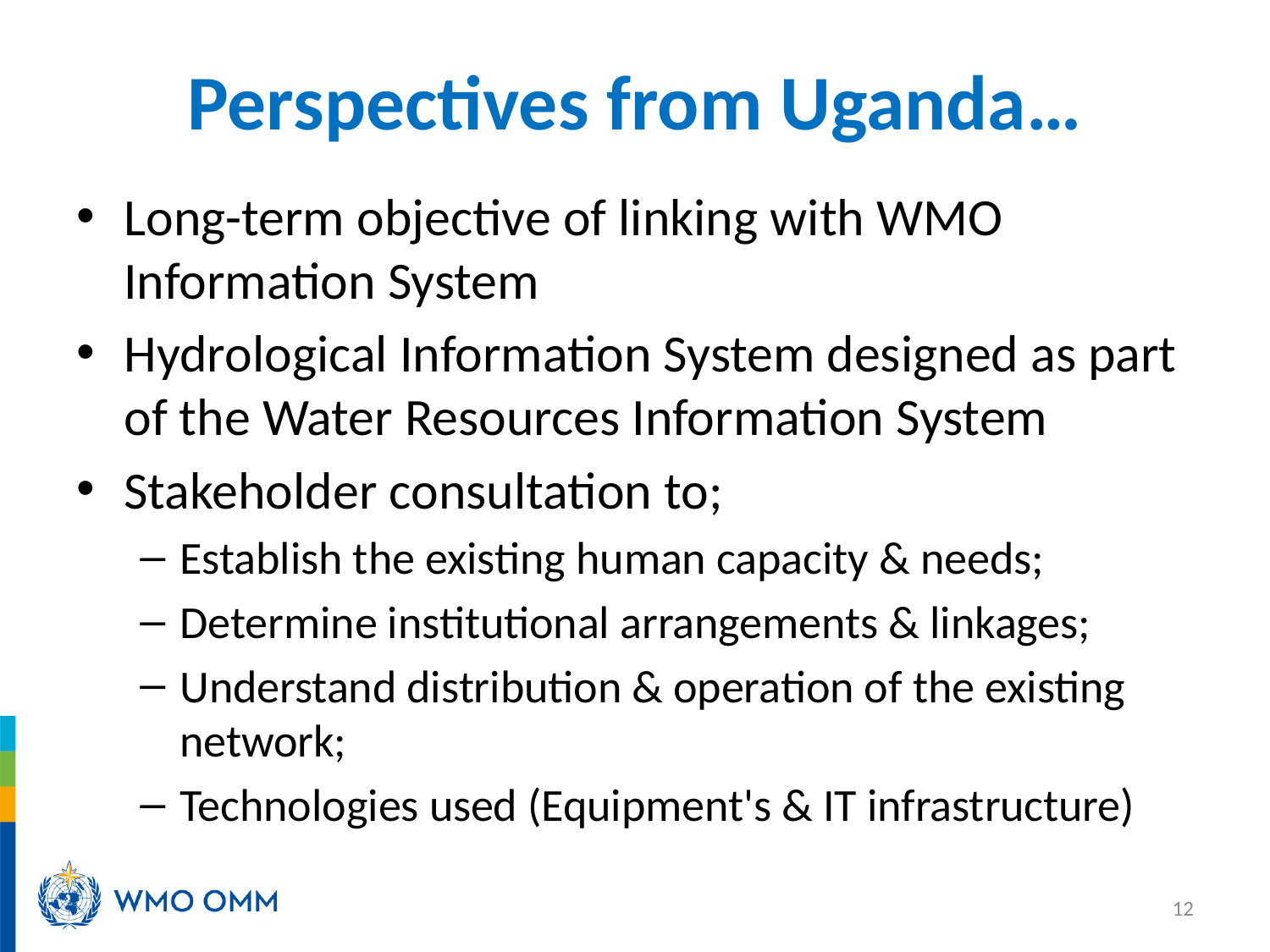

# Perspectives from Uganda…
Long-term objective of linking with WMO Information System
Hydrological Information System designed as part of the Water Resources Information System
Stakeholder consultation to;
Establish the existing human capacity & needs;
Determine institutional arrangements & linkages;
Understand distribution & operation of the existing network;
Technologies used (Equipment's & IT infrastructure)

12